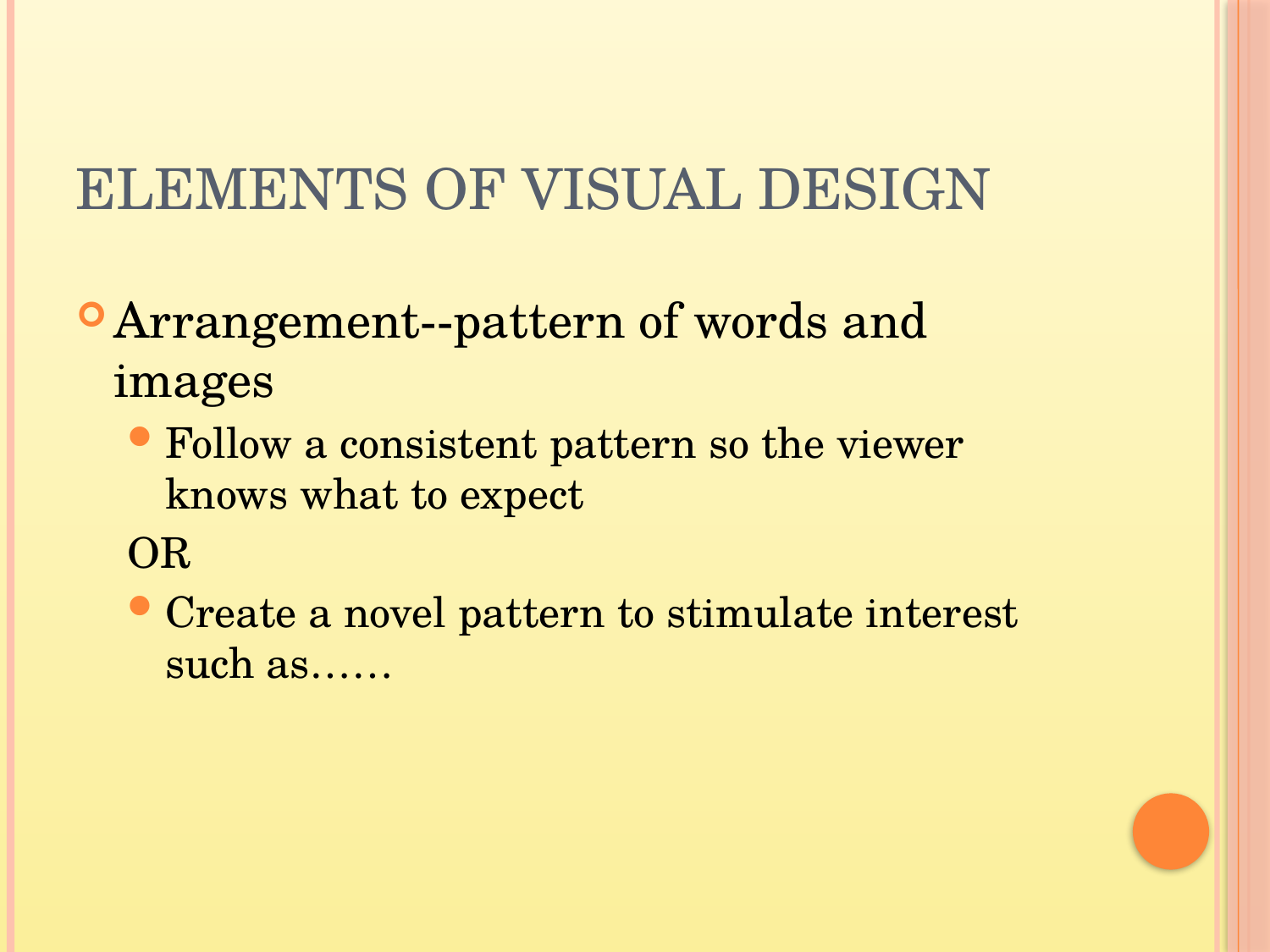

# Elements of Visual Design
Arrangement--pattern of words and images
Follow a consistent pattern so the viewer knows what to expect
OR
Create a novel pattern to stimulate interest such as……